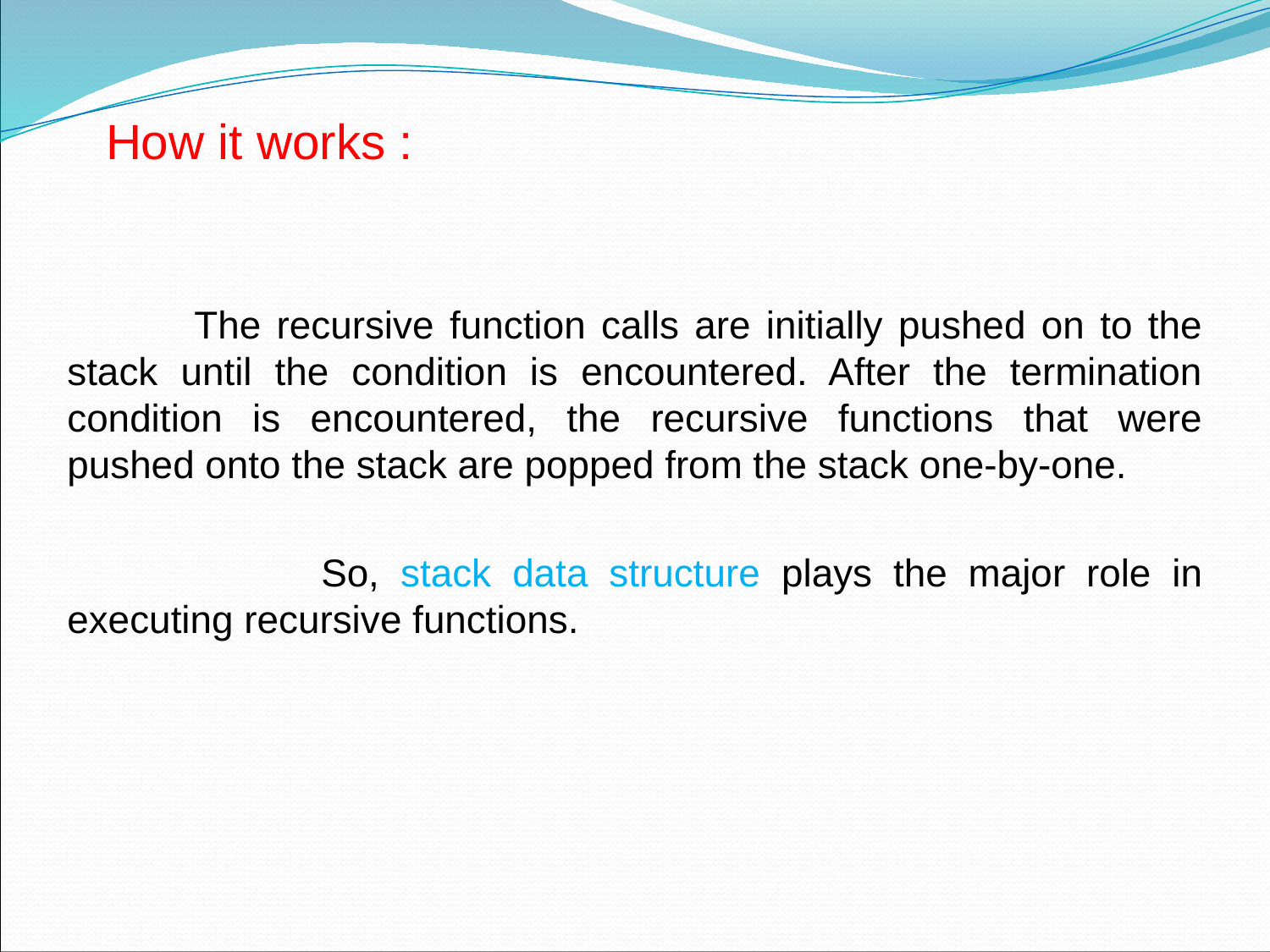

# How it works :

	The recursive function calls are initially pushed on to the stack until the condition is encountered. After the termination condition is encountered, the recursive functions that were pushed onto the stack are popped from the stack one-by-one.

		So, stack data structure plays the major role in executing recursive functions.